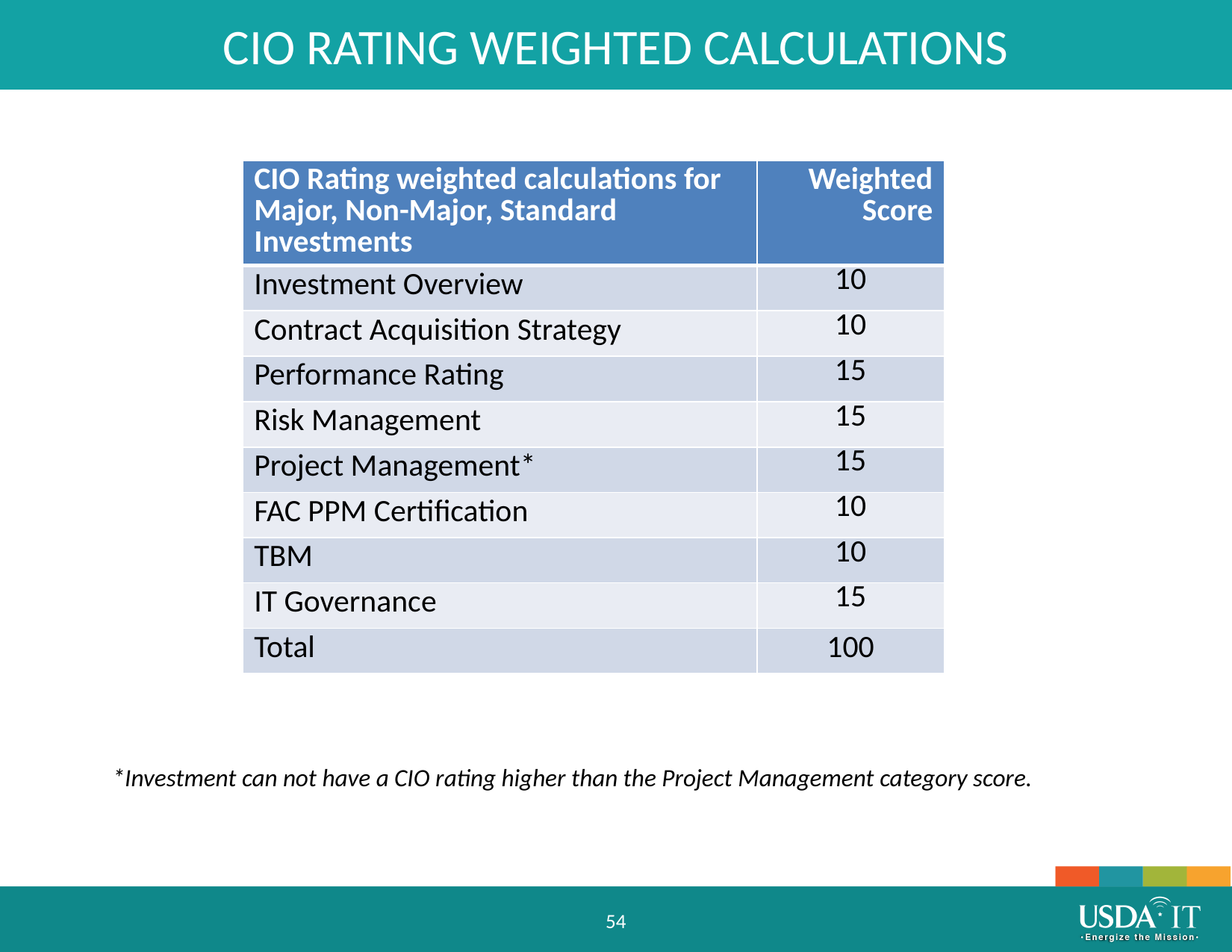

CIO RATING WEIGHTED CALCULATIONS
| CIO Rating weighted calculations for Major, Non-Major, Standard Investments | Weighted Score |
| --- | --- |
| Investment Overview | 10 |
| Contract Acquisition Strategy | 10 |
| Performance Rating | 15 |
| Risk Management | 15 |
| Project Management\* | 15 |
| FAC PPM Certification | 10 |
| TBM | 10 |
| IT Governance | 15 |
| Total | 100 |
*Investment can not have a CIO rating higher than the Project Management category score.
54